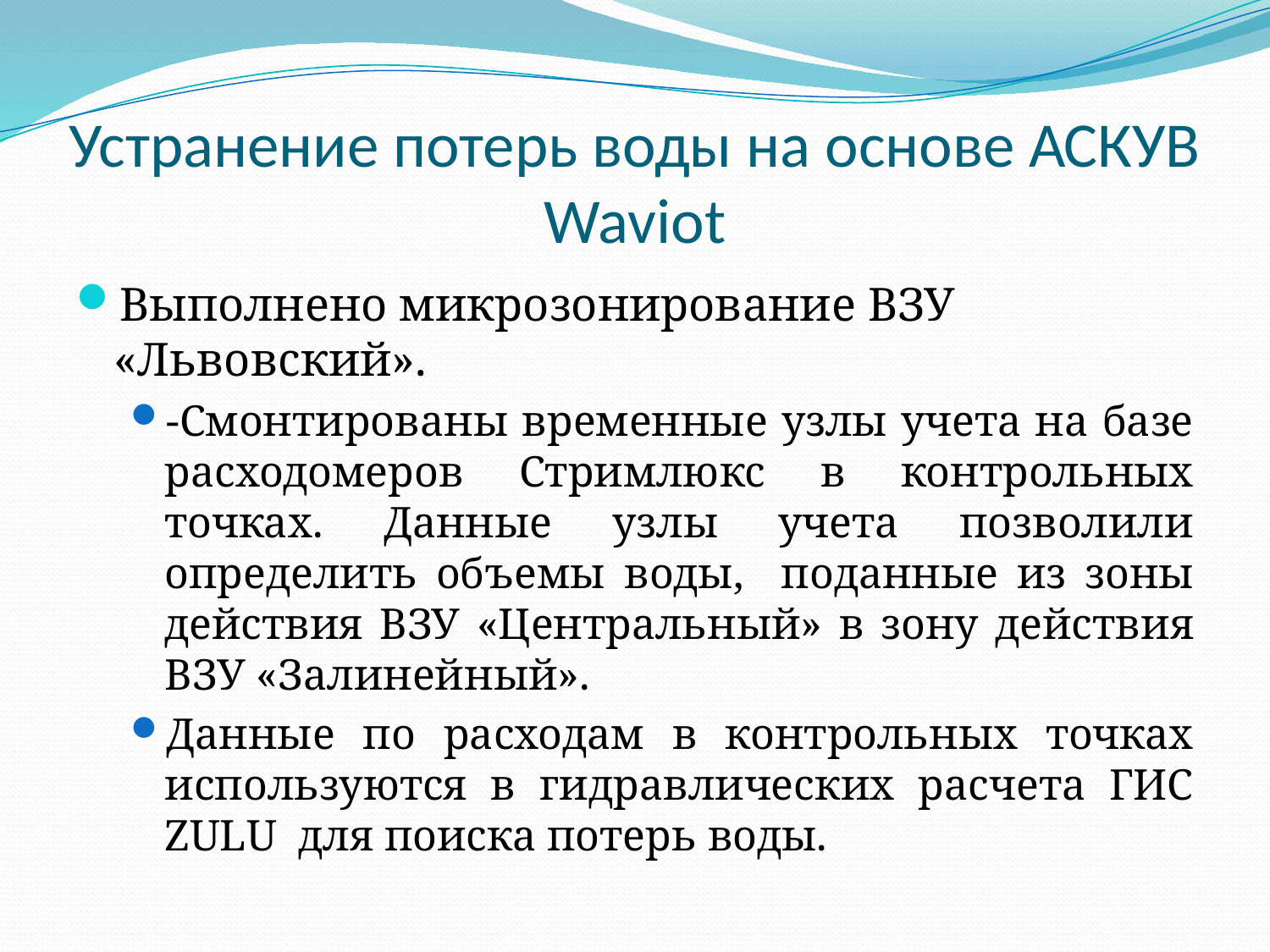

# Устранение потерь воды на основе АСКУВ Waviot
Выполнено микрозонирование ВЗУ «Львовский».
-Смонтированы временные узлы учета на базе расходомеров Стримлюкс в контрольных точках. Данные узлы учета позволили определить объемы воды,  поданные из зоны действия ВЗУ «Центральный» в зону действия ВЗУ «Залинейный».
Данные по расходам в контрольных точках используются в гидравлических расчета ГИС ZULU  для поиска потерь воды.